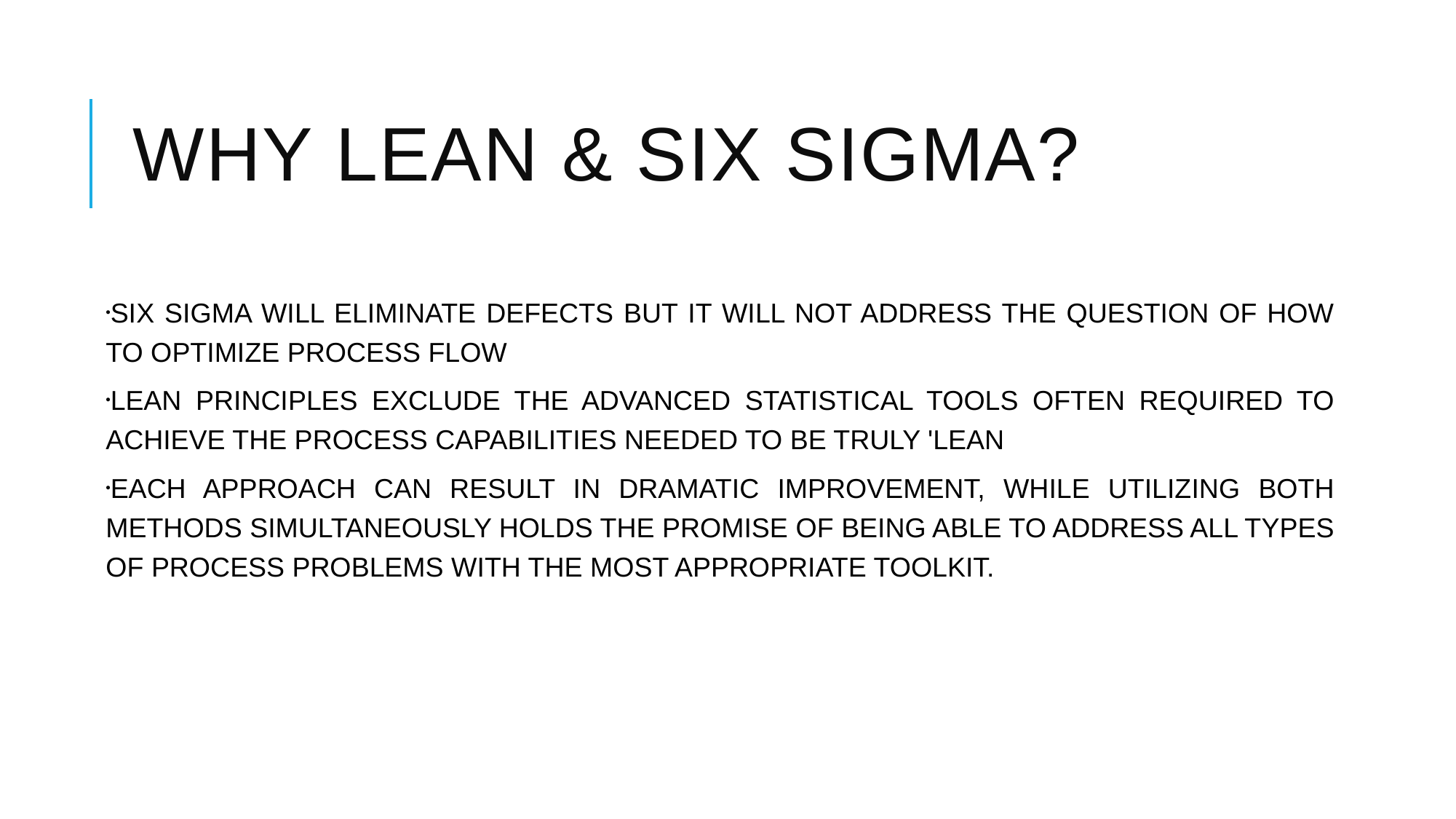

# Why Lean & six Sigma?
Six Sigma will eliminate defects but it will not address the question of how to optimize process flow
Lean principles exclude the advanced statistical tools often required to achieve the process capabilities needed to be truly 'lean
Each approach can result in dramatic improvement, while utilizing both methods simultaneously holds the promise of being able to address all types of process problems with the most appropriate toolkit.